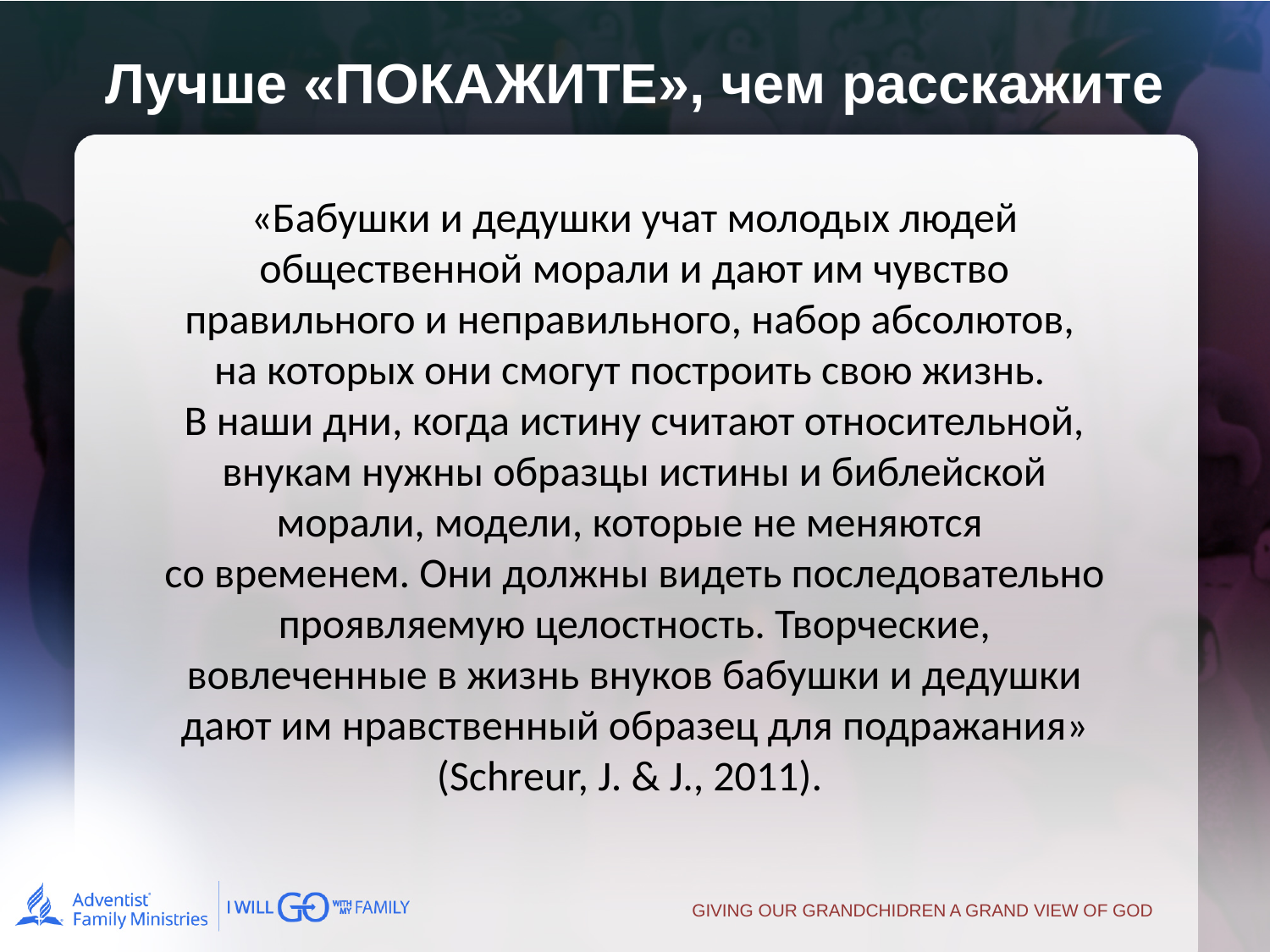

# Лучше «ПОКАЖИТЕ», чем расскажите
«Бабушки и дедушки учат молодых людей общественной морали и дают им чувство правильного и неправильного, набор абсолютов,
на которых они смогут построить свою жизнь.
В наши дни, когда истину считают относительной, внукам нужны образцы истины и библейской морали, модели, которые не меняются
со временем. Они должны видеть последовательно проявляемую целостность. Творческие, вовлеченные в жизнь внуков бабушки и дедушки дают им нравственный образец для подражания» (Schreur, J. & J., 2011).